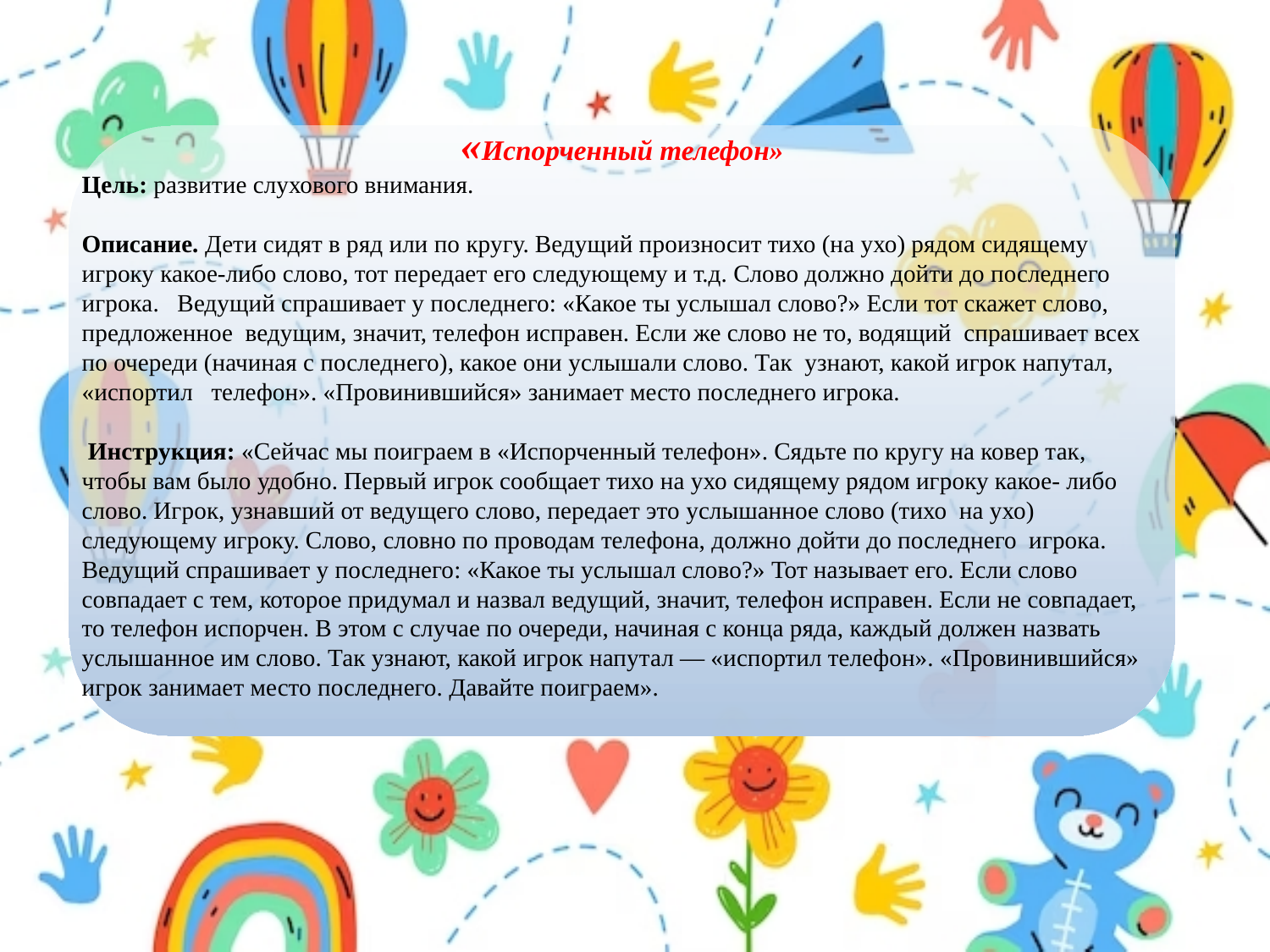

«Испорченный телефон»
Цель: развитие слухового внимания.

Описание. Дети сидят в ряд или по кругу. Ведущий произносит тихо (на ухо) рядом сидящему игроку какое-либо слово, тот передает его следующему и т.д. Слово должно дойти до последнего игрока.   Ведущий спрашивает у последнего: «Какое ты услышал слово?» Если тот скажет слово, предложенное  ведущим, значит, телефон исправен. Если же слово не то, водящий  спрашивает всех по очереди (начиная с последнего), какое они услышали слово. Так  узнают, какой игрок напутал, «испортил   телефон». «Провинившийся» занимает место последнего игрока.

 Инструкция: «Сейчас мы поиграем в «Испорченный телефон». Сядьте по кругу на ковер так,  чтобы вам было удобно. Первый игрок сообщает тихо на ухо сидящему рядом игроку какое- либо слово. Игрок, узнавший от ведущего слово, передает это услышанное слово (тихо  на ухо)   следующему игроку. Слово, словно по проводам телефона, должно дойти до последнего  игрока. Ведущий спрашивает у последнего: «Какое ты услышал слово?» Тот называет его. Если слово совпадает с тем, которое придумал и назвал ведущий, значит, телефон исправен. Если не совпадает, то телефон испорчен. В этом с случае по очереди, начиная с конца ряда, каждый должен назвать услышанное им слово. Так узнают, какой игрок напутал — «испортил телефон». «Провинившийся»  игрок занимает место последнего. Давайте поиграем».